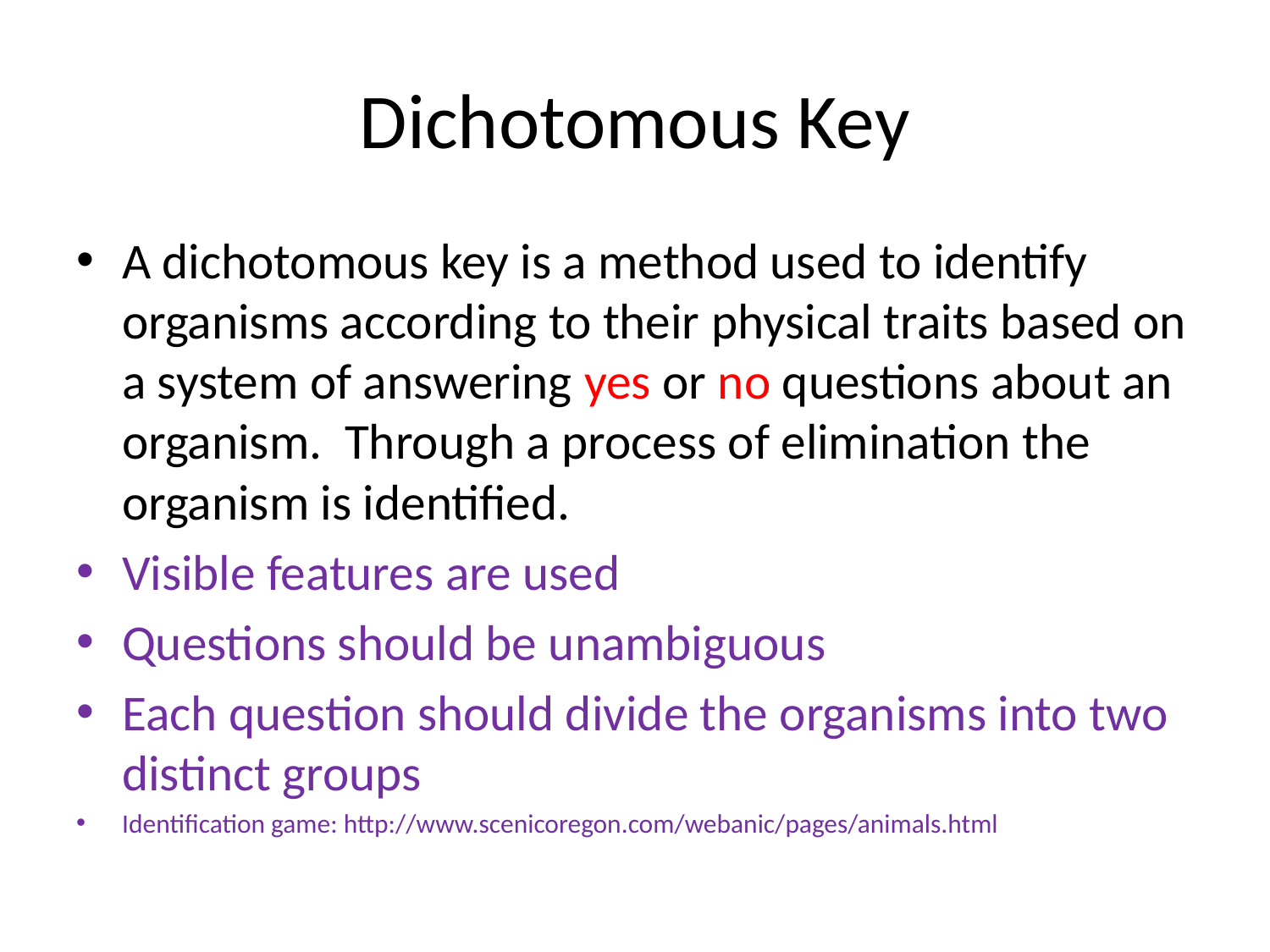

# Dichotomous Key
A dichotomous key is a method used to identify organisms according to their physical traits based on a system of answering yes or no questions about an organism.  Through a process of elimination the organism is identified.
Visible features are used
Questions should be unambiguous
Each question should divide the organisms into two distinct groups
Identification game: http://www.scenicoregon.com/webanic/pages/animals.html